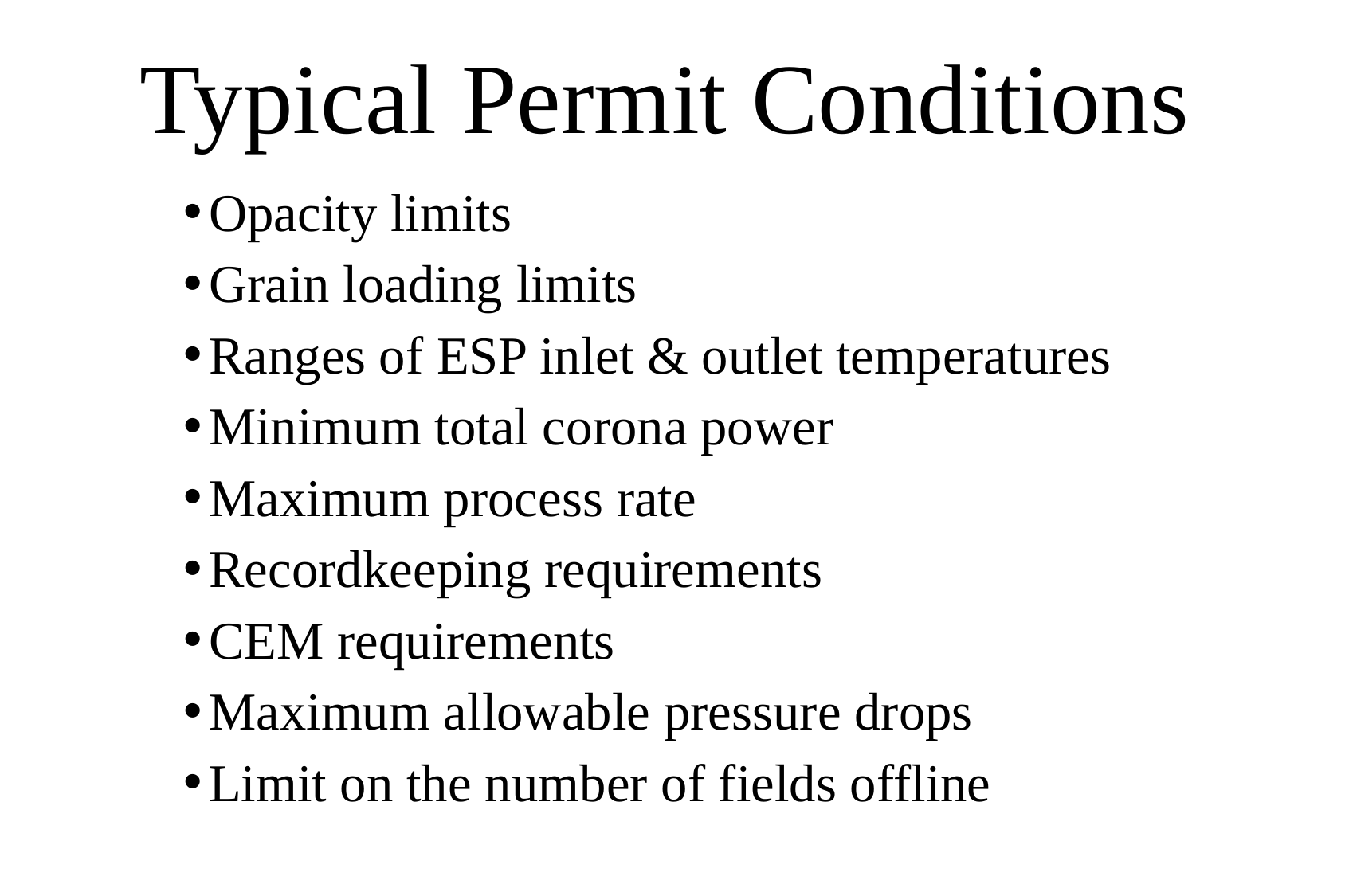

# Typical Permit Conditions

Opacity limits
Grain loading limits
Ranges of ESP inlet & outlet temperatures
Minimum total corona power
Maximum process rate
Recordkeeping requirements
CEM requirements
Maximum allowable pressure drops
Limit on the number of fields offline